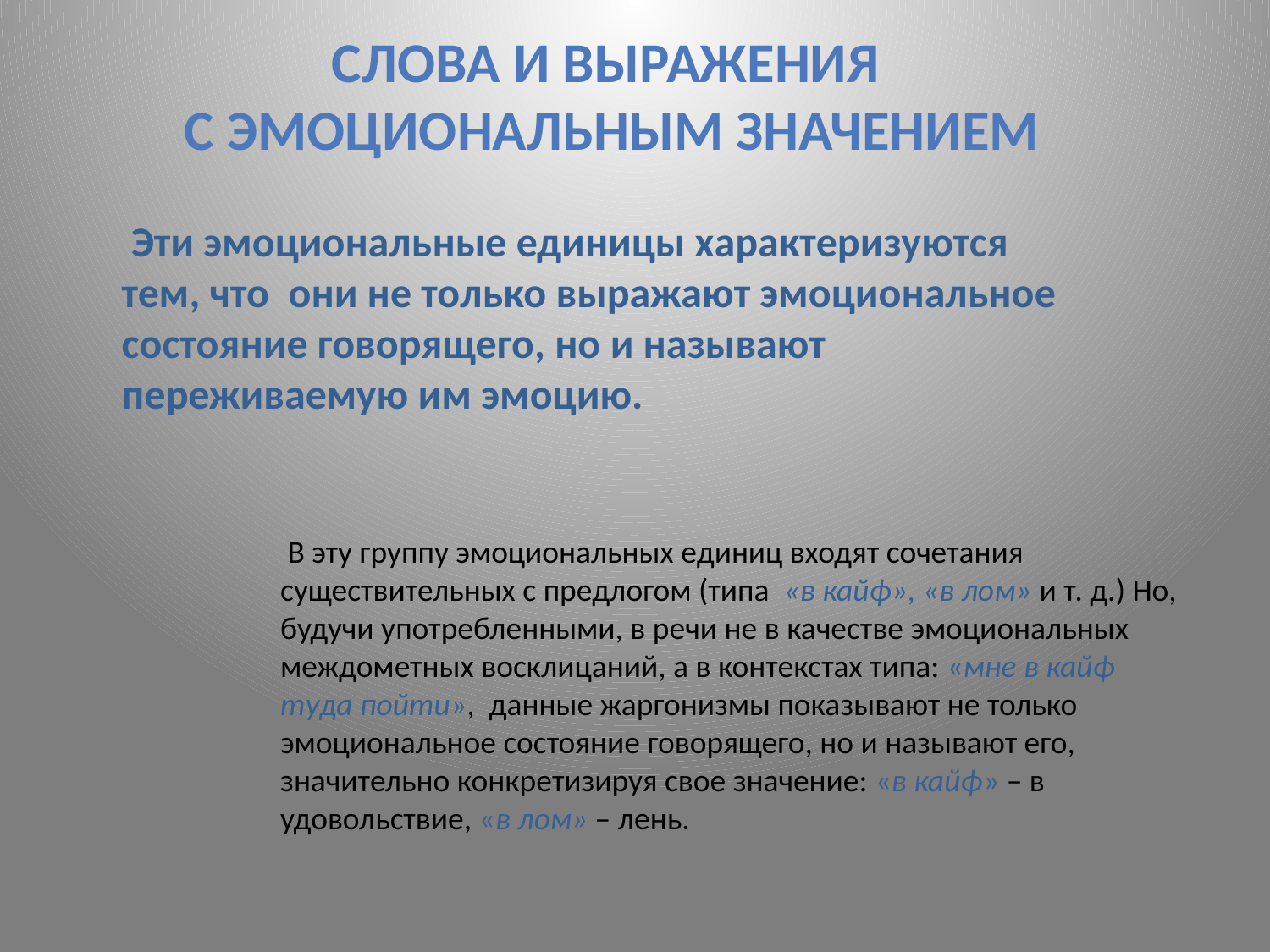

Слова и выражения
с эмоциональным значением
 Эти эмоциональные единицы характеризуются тем, что  они не только выражают эмоциональное состояние говорящего, но и называют переживаемую им эмоцию.
 В эту группу эмоциональных единиц входят сочетания существительных с предлогом (типа  «в кайф», «в лом» и т. д.) Но, будучи употребленными, в речи не в качестве эмоциональных междометных восклицаний, а в контекстах типа: «мне в кайф туда пойти»,  данные жаргонизмы показывают не только эмоциональное состояние говорящего, но и называют его, значительно конкретизируя свое значение: «в кайф» – в удовольствие, «в лом» – лень.